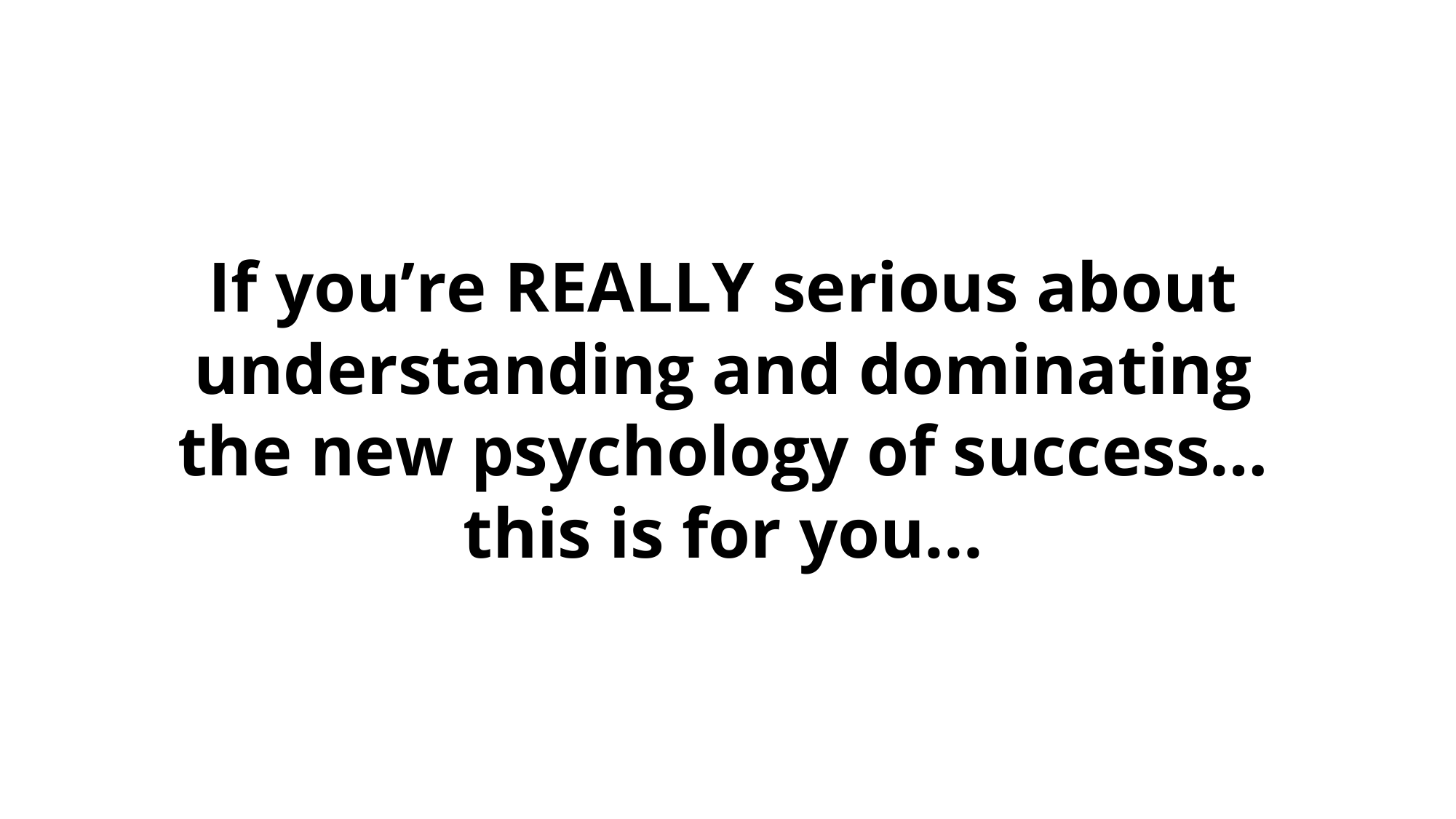

If you’re REALLY serious about understanding and dominating the new psychology of success… this is for you...